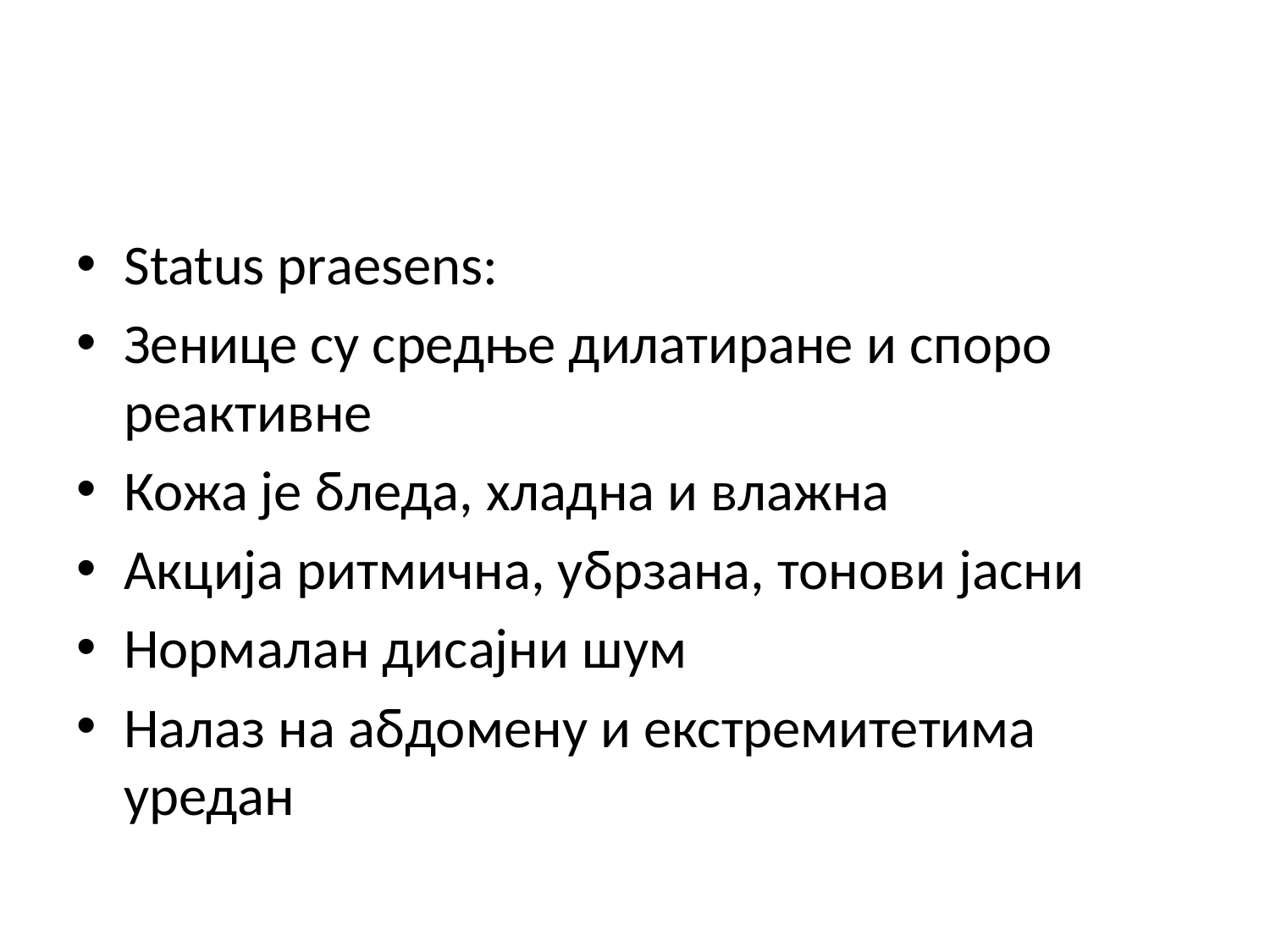

#
Status praesens:
Зенице су средње дилатиране и споро реактивне
Кожа је бледа, хладна и влажна
Акција ритмична, убрзана, тонови јасни
Нормалан дисајни шум
Налаз на абдомену и екстремитетима уредан